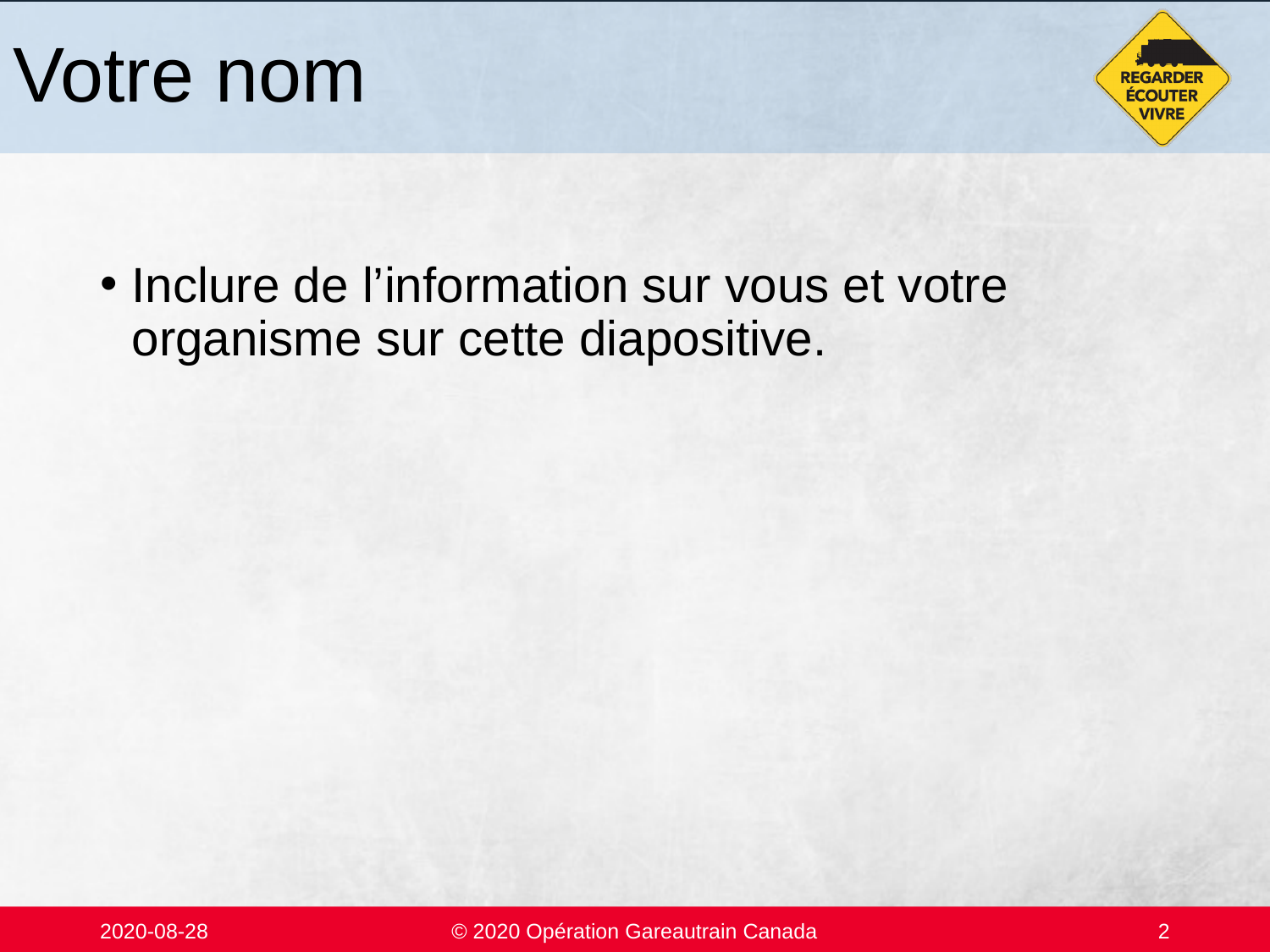

# Votre nom
Inclure de l’information sur vous et votre organisme sur cette diapositive.
2020-08-28
© 2020 Opération Gareautrain Canada
2